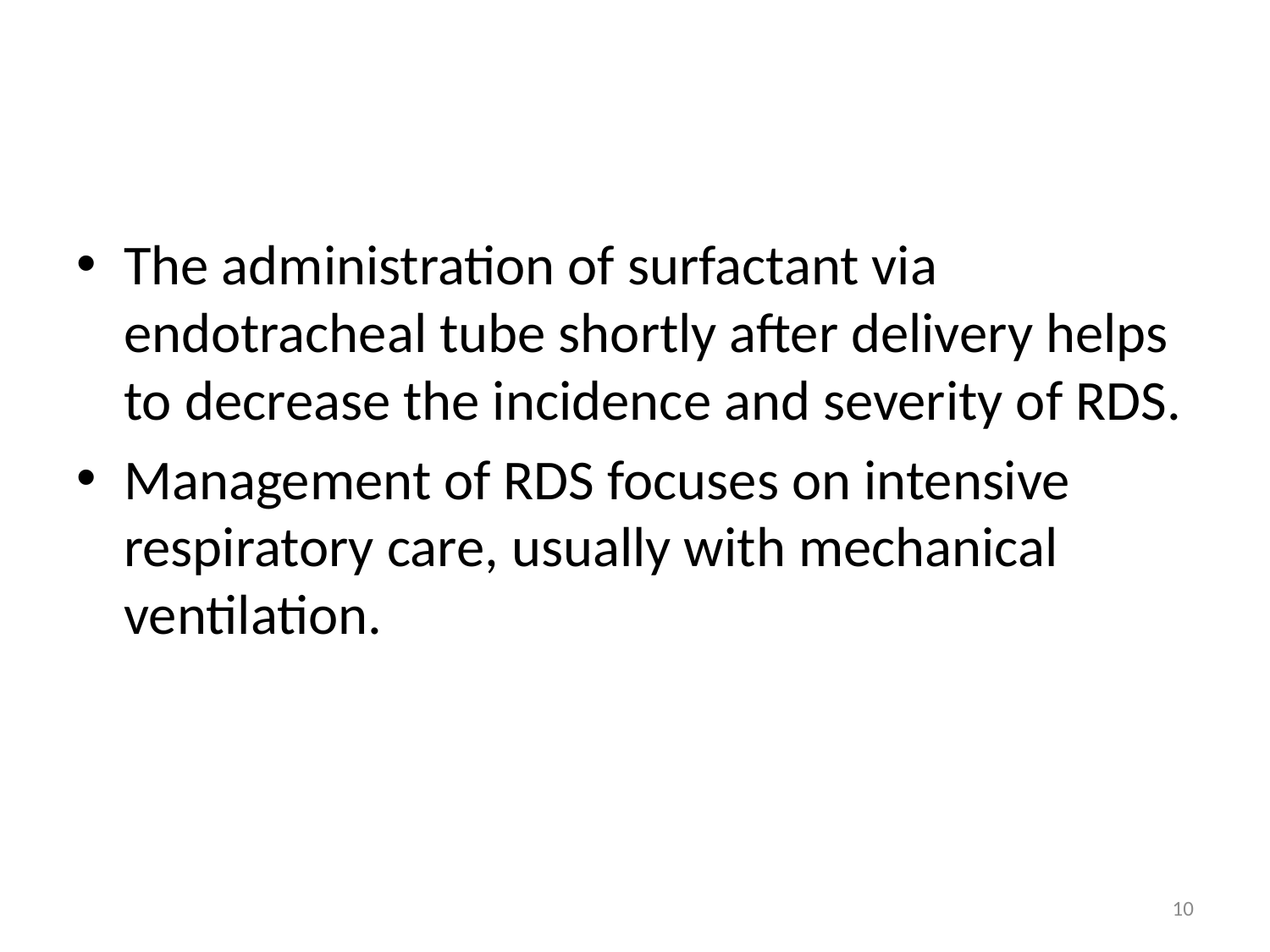

#
The administration of surfactant via endotracheal tube shortly after delivery helps to decrease the incidence and severity of RDS.
Management of RDS focuses on intensive respiratory care, usually with mechanical ventilation.
10